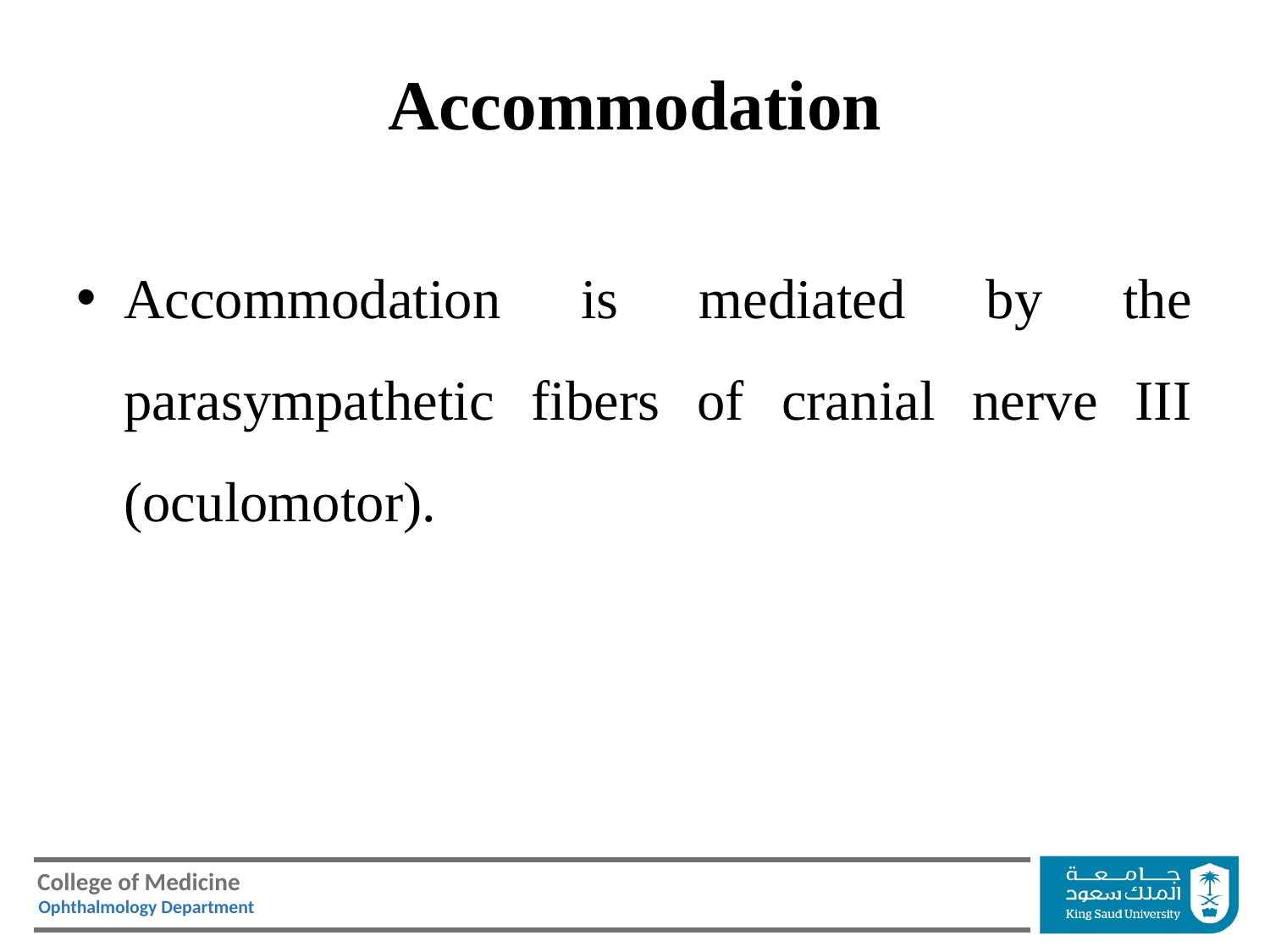

# Accommodation
Accommodation is mediated by the parasympathetic fibers of cranial nerve III (oculomotor).